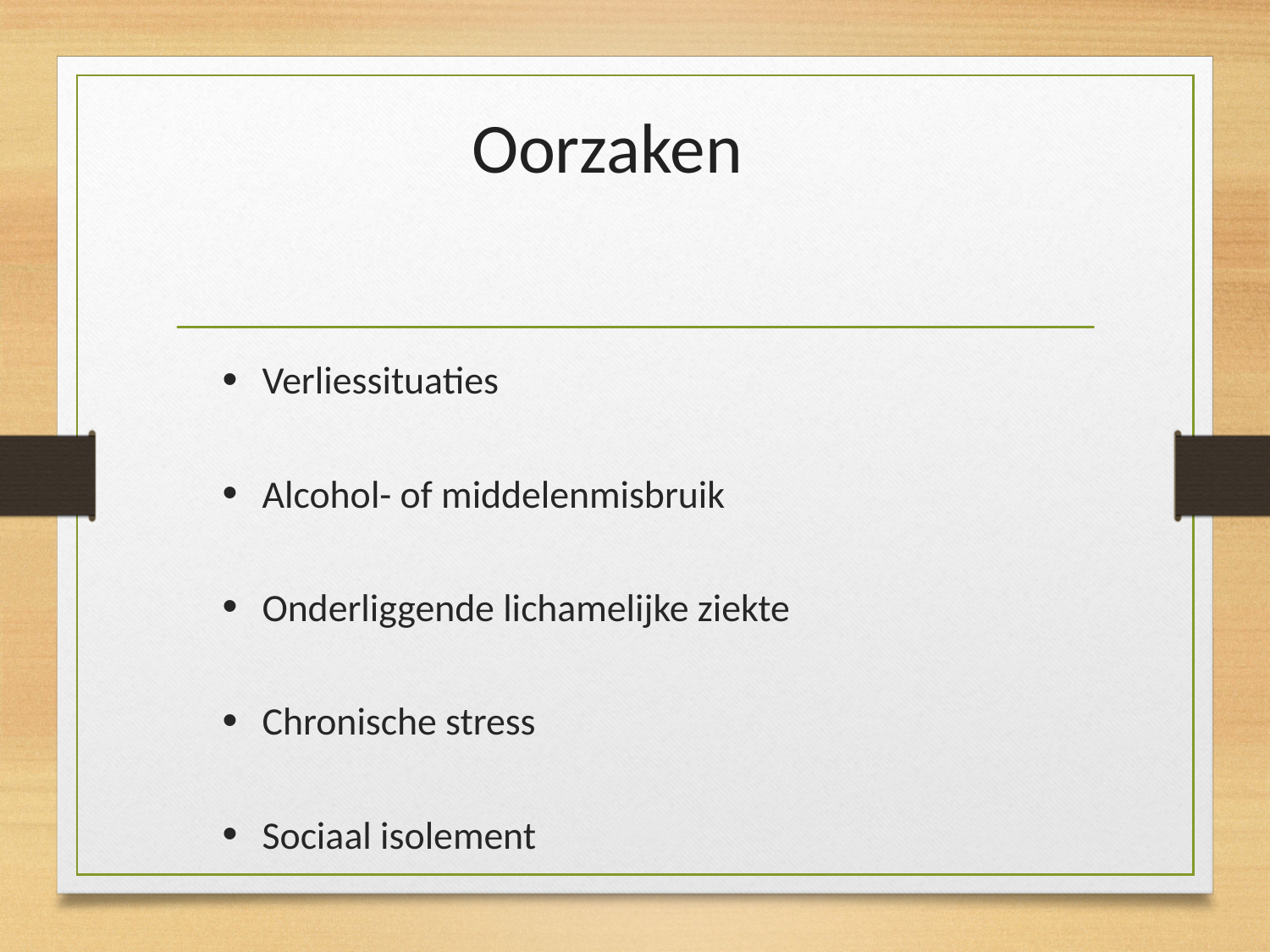

# Oorzaken

Verliessituaties

Alcohol- of middelenmisbruik

Onderliggende lichamelijke ziekte

Chronische stress

Sociaal isolement